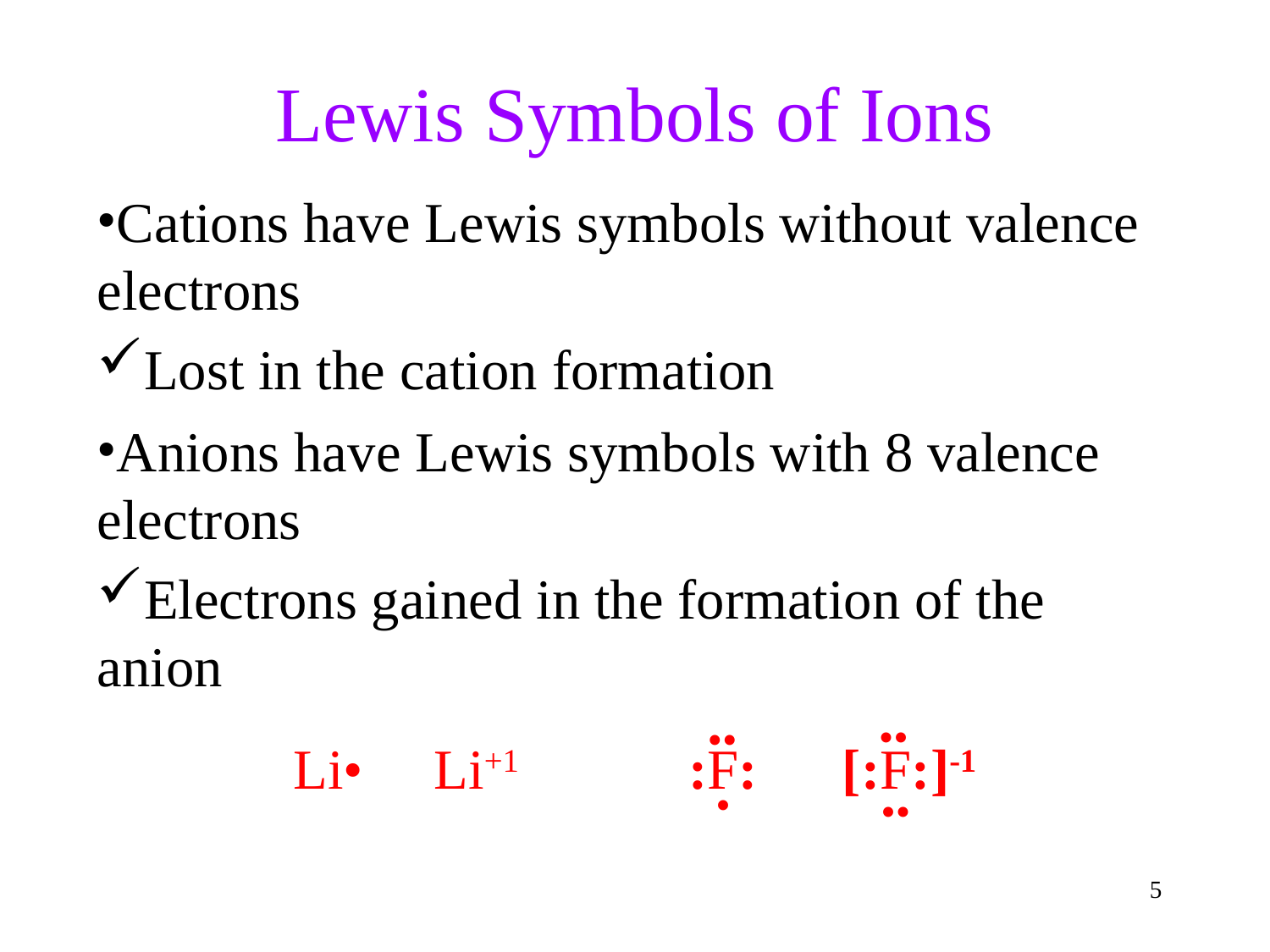

Lewis Symbols of Ions
Cations have Lewis symbols without valence electrons
Lost in the cation formation
Anions have Lewis symbols with 8 valence electrons
Electrons gained in the formation of the anion
••
••
Li•     Li+1 		 :F:      [:F:]-1
•
••
5